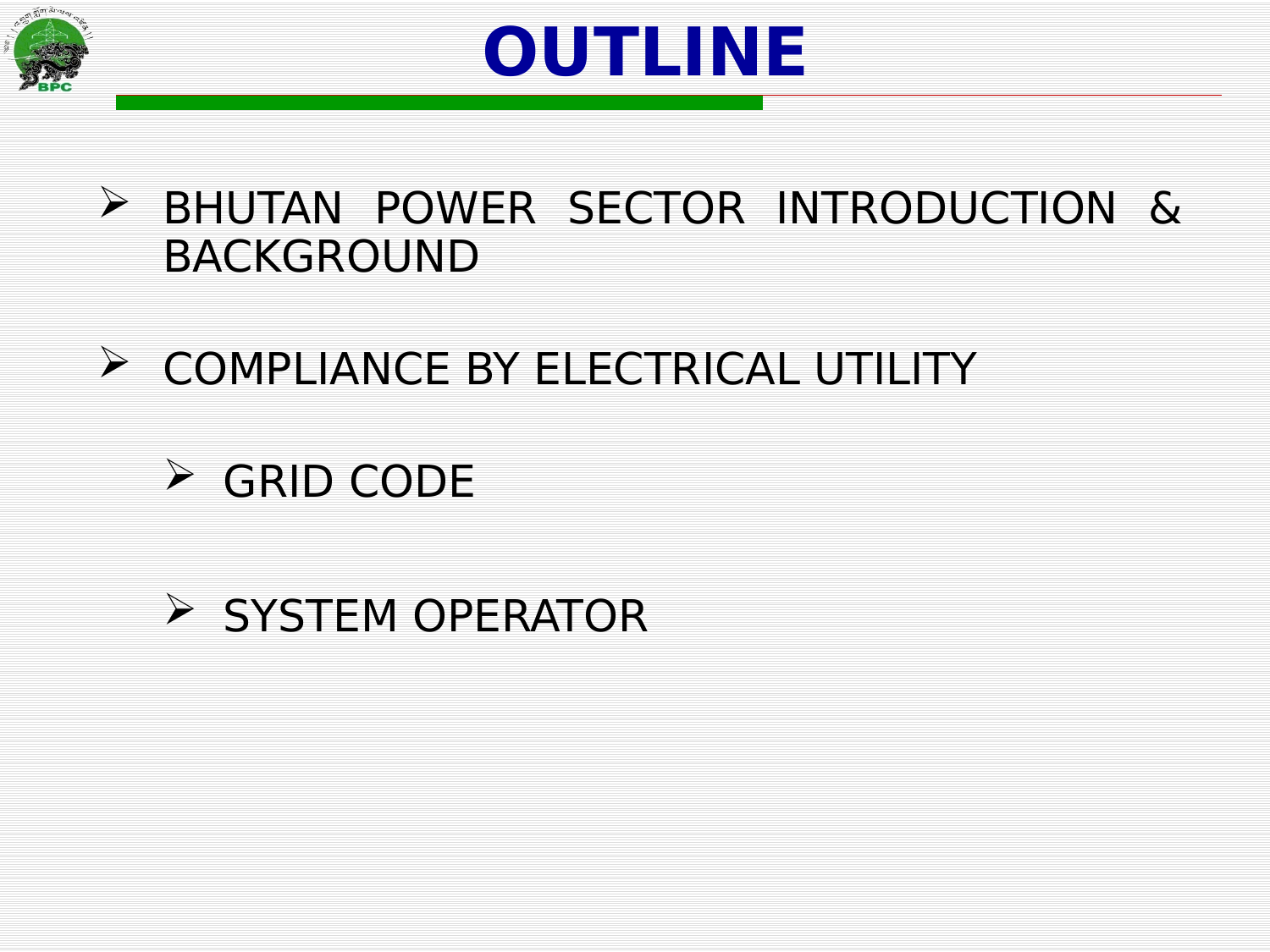

# OUTLINE
BHUTAN POWER SECTOR INTRODUCTION & BACKGROUND

COMPLIANCE BY ELECTRICAL UTILITY

GRID CODE

SYSTEM OPERATOR